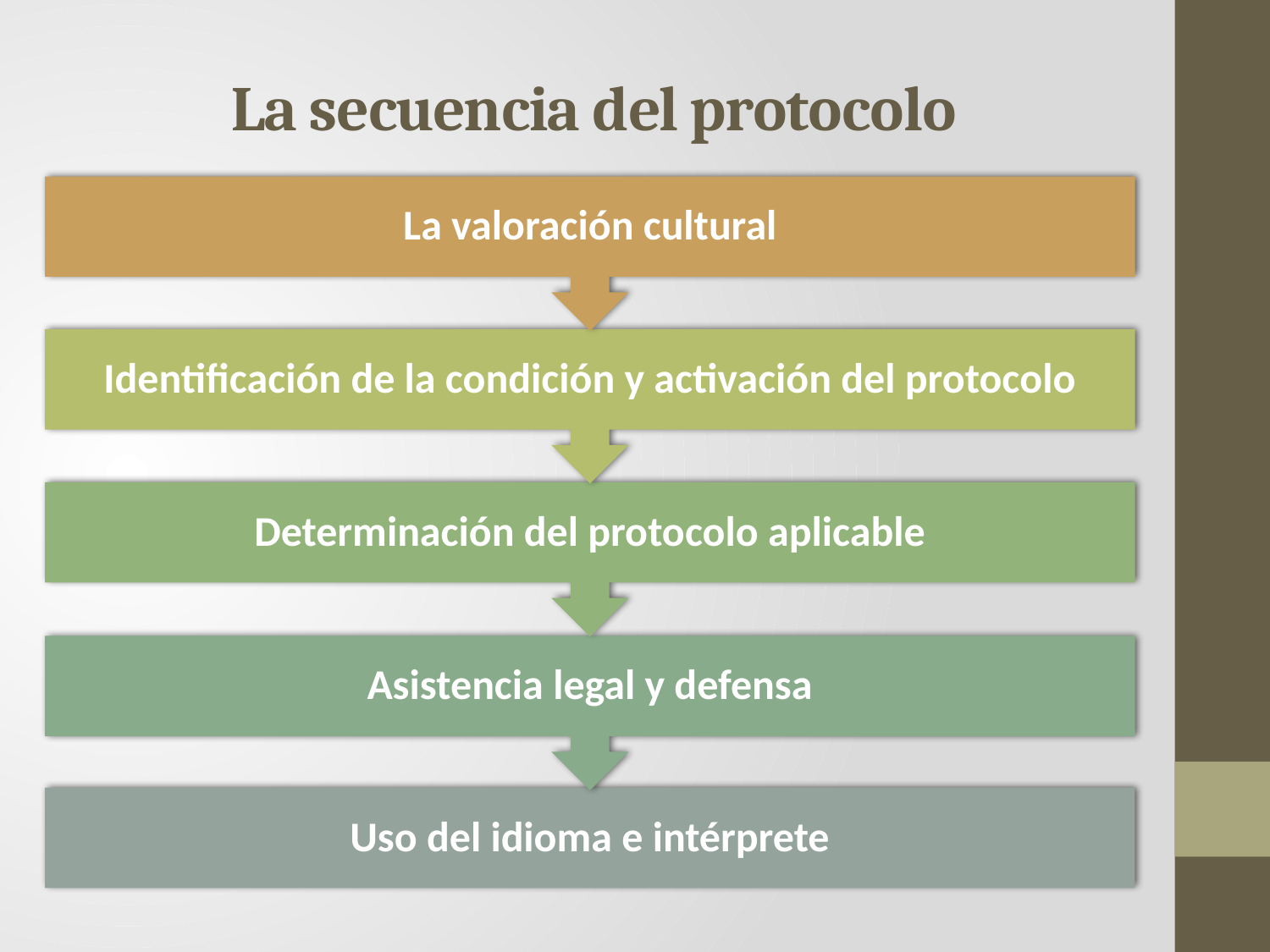

# La secuencia del protocolo
Uso del idioma e intérprete
Asistencia legal y defensa
Determinación del protocolo aplicable
Identificación de la condición y activación del protocolo
La valoración cultural